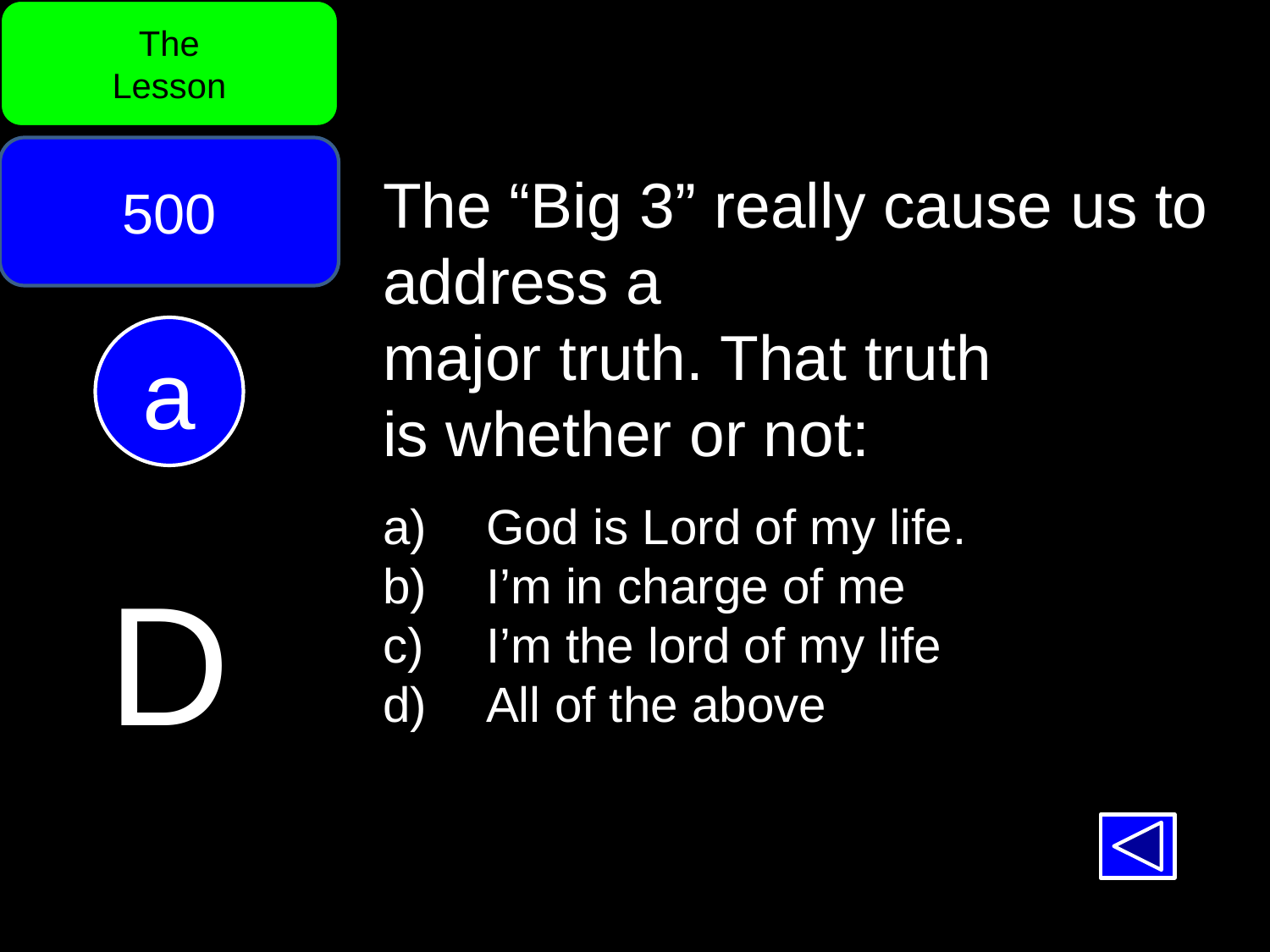

The
Lesson
500
The “Big 3” really cause us to address a
major truth. That truth
is whether or not:

God is Lord of my life.
I’m in charge of me
I’m the lord of my life
All of the above
a
D